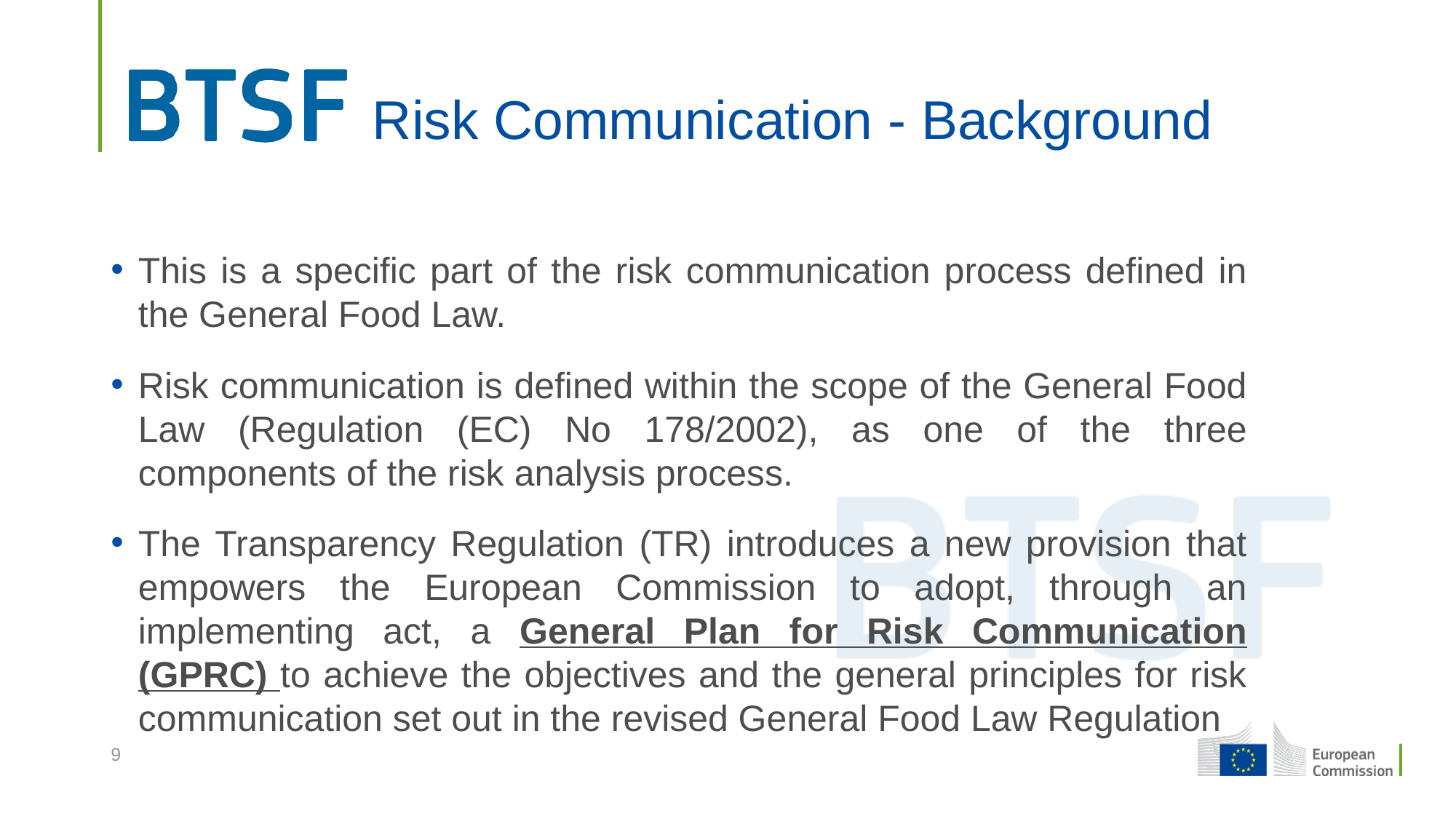

# Risk Communication - Background
This is a specific part of the risk communication process defined in the General Food Law.
Risk communication is defined within the scope of the General Food Law (Regulation (EC) No 178/2002), as one of the three components of the risk analysis process.
The Transparency Regulation (TR) introduces a new provision that empowers the European Commission to adopt, through an implementing act, a General Plan for Risk Communication (GPRC) to achieve the objectives and the general principles for risk communication set out in the revised General Food Law Regulation

9